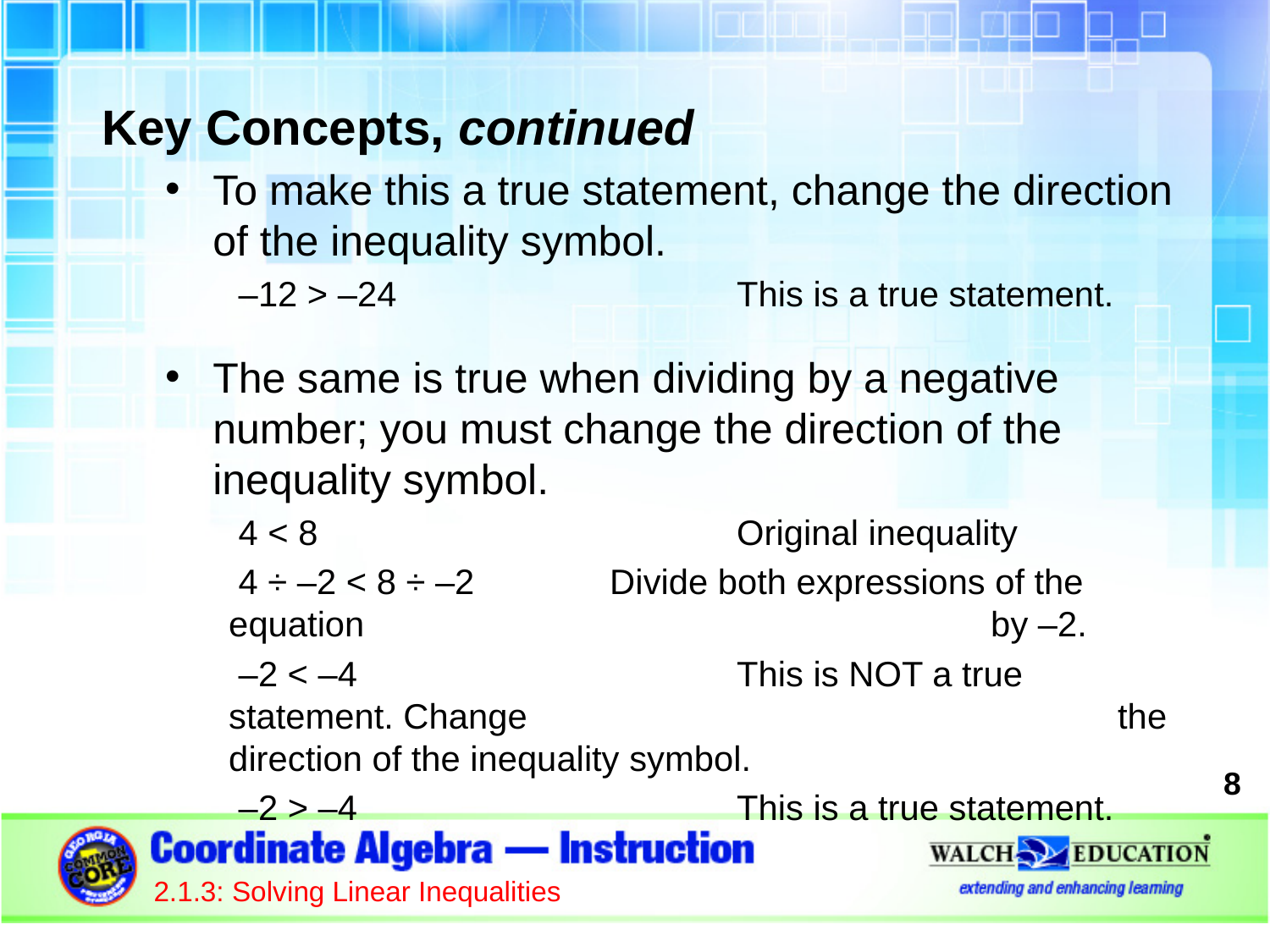

Key Concepts, continued
To make this a true statement, change the direction of the inequality symbol.
 –12 > –24 			This is a true statement.

The same is true when dividing by a negative number; you must change the direction of the inequality symbol.
 4 < 8 				Original inequality
 4 ÷ –2 < 8 ÷ –2   	Divide both expressions of the equation 					by –2.
 –2 < –4 			This is NOT a true statement. Change 					the direction of the inequality symbol.
 –2 > –4			This is a true statement.

8
2.1.3: Solving Linear Inequalities